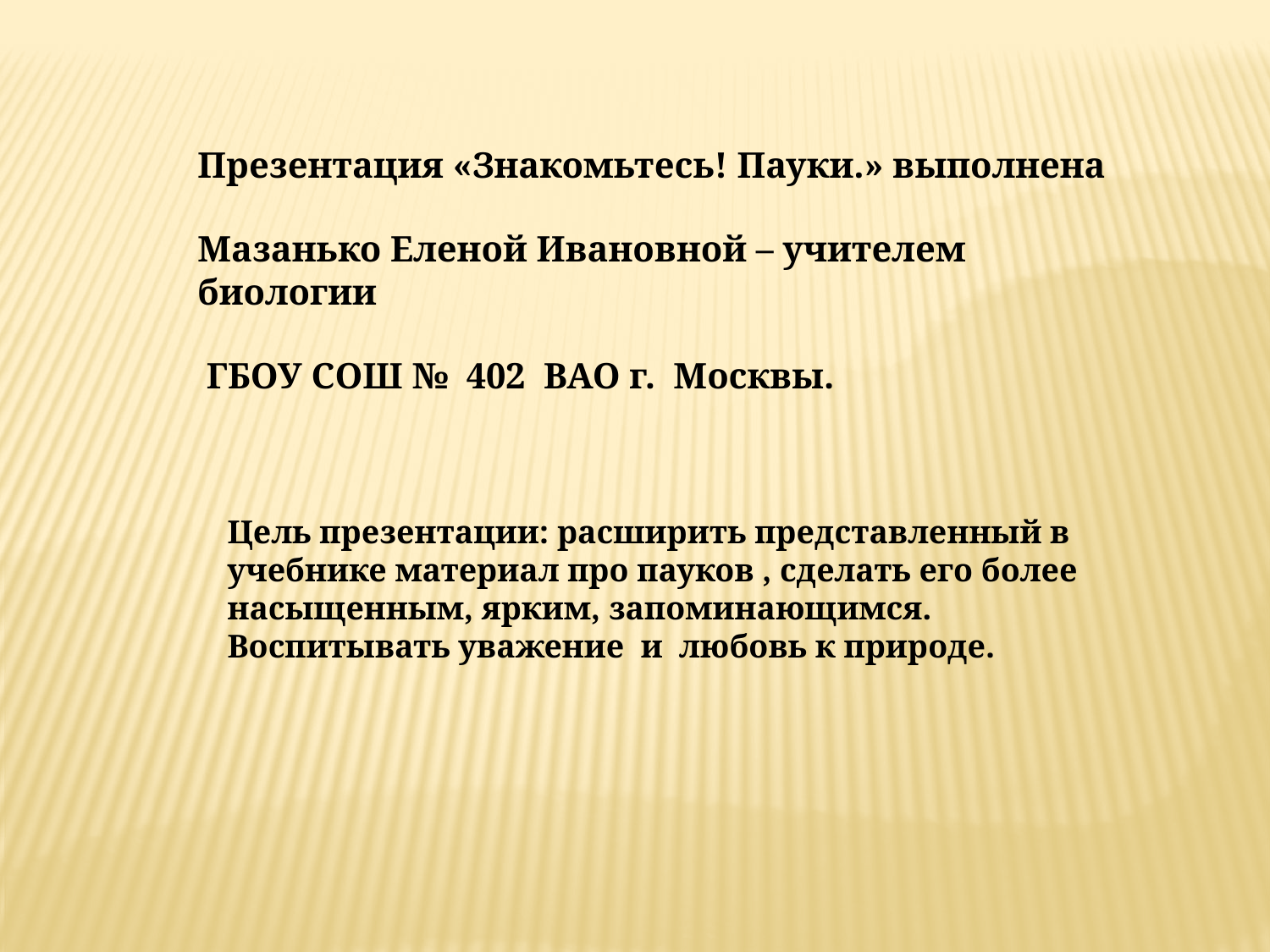

Презентация «Знакомьтесь! Пауки.» выполнена

Мазанько Еленой Ивановной – учителем биологии

 ГБОУ СОШ №  402  ВАО г.  Москвы.
Цель презентации: расширить представленный в учебнике материал про пауков , сделать его более насыщенным, ярким, запоминающимся. Воспитывать уважение  и  любовь к природе.